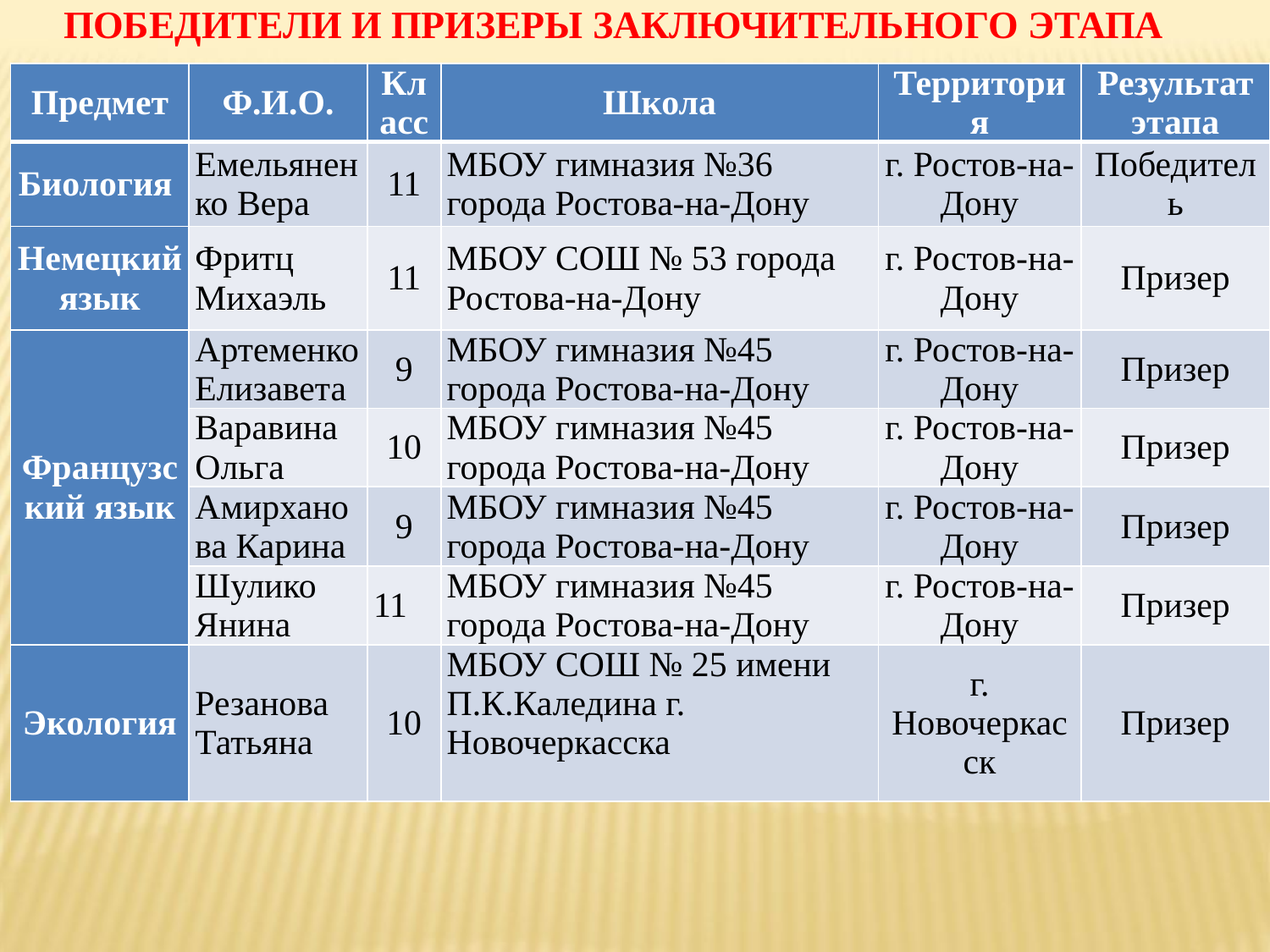

# ПОБЕДИТЕЛИ И ПРИЗЕРЫ ЗАКЛЮЧИТЕЛЬНОГО ЭТАПА
| Предмет | Ф.И.О. | Класс | Школа | Территория | Результат этапа |
| --- | --- | --- | --- | --- | --- |
| Биология | Емельяненко Вера | 11 | МБОУ гимназия №36 города Ростова-на-Дону | г. Ростов-на-Дону | Победитель |
| Немецкий язык | Фритц Михаэль | 11 | МБОУ СОШ № 53 города Ростова-на-Дону | г. Ростов-на-Дону | Призер |
| Французский язык | Артеменко Елизавета | 9 | МБОУ гимназия №45 города Ростова-на-Дону | г. Ростов-на-Дону | Призер |
|  | Варавина Ольга | 10 | МБОУ гимназия №45 города Ростова-на-Дону | г. Ростов-на-Дону | Призер |
|  | Амирханова Карина | 9 | МБОУ гимназия №45 города Ростова-на-Дону | г. Ростов-на-Дону | Призер |
|  | Шулико Янина | 11 | МБОУ гимназия №45 города Ростова-на-Дону | г. Ростов-на-Дону | Призер |
| Экология | Резанова Татьяна | 10 | МБОУ СОШ № 25 имени П.К.Каледина г. Новочеркасска | г. Новочеркасск | Призер |